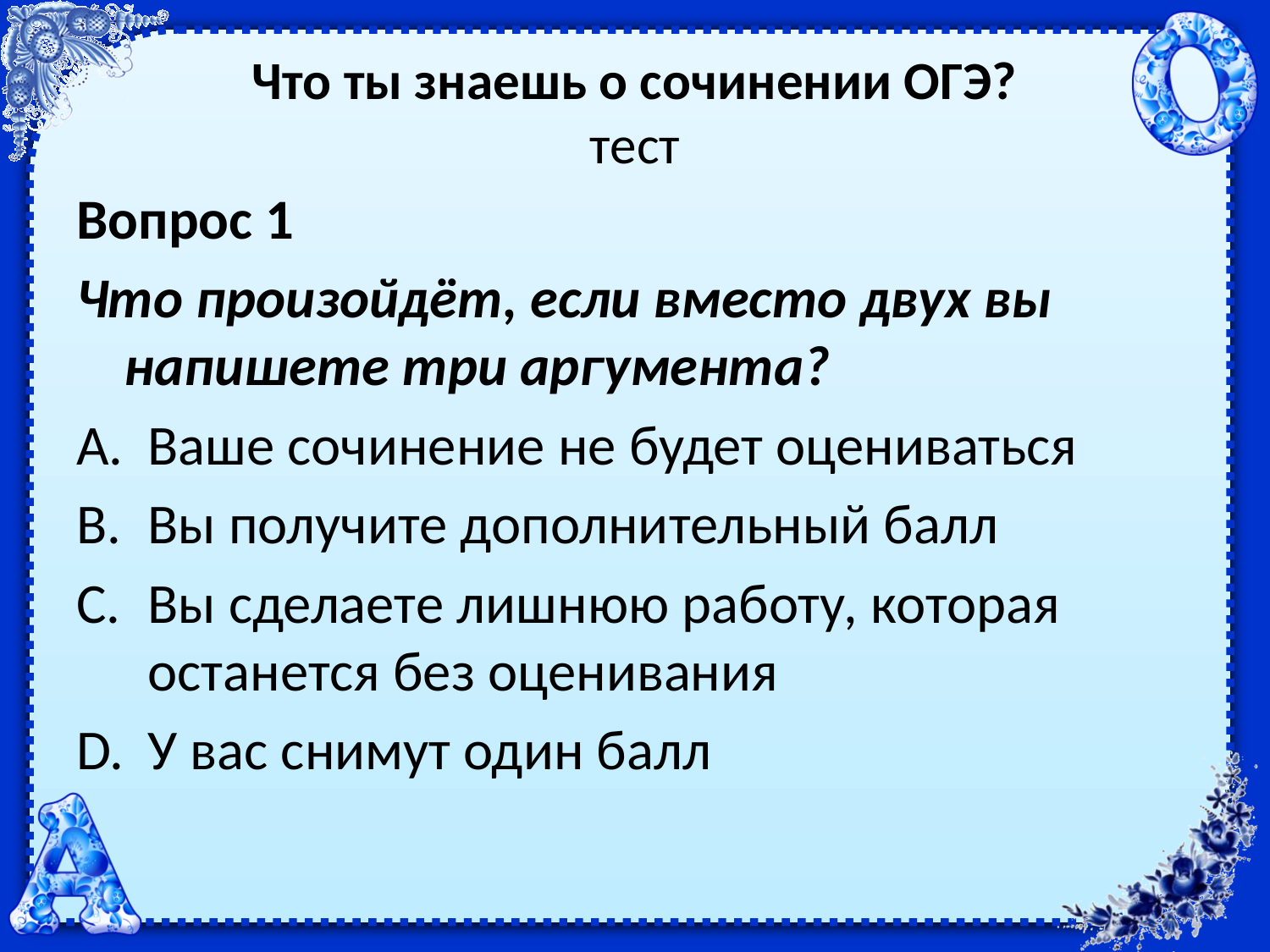

# Что ты знаешь о сочинении ОГЭ? тест
Вопрос 1
Что произойдёт, если вместо двух вы напишете три аргумента?
Ваше сочинение не будет оцениваться
Вы получите дополнительный балл
Вы сделаете лишнюю работу, которая останется без оценивания
У вас снимут один балл